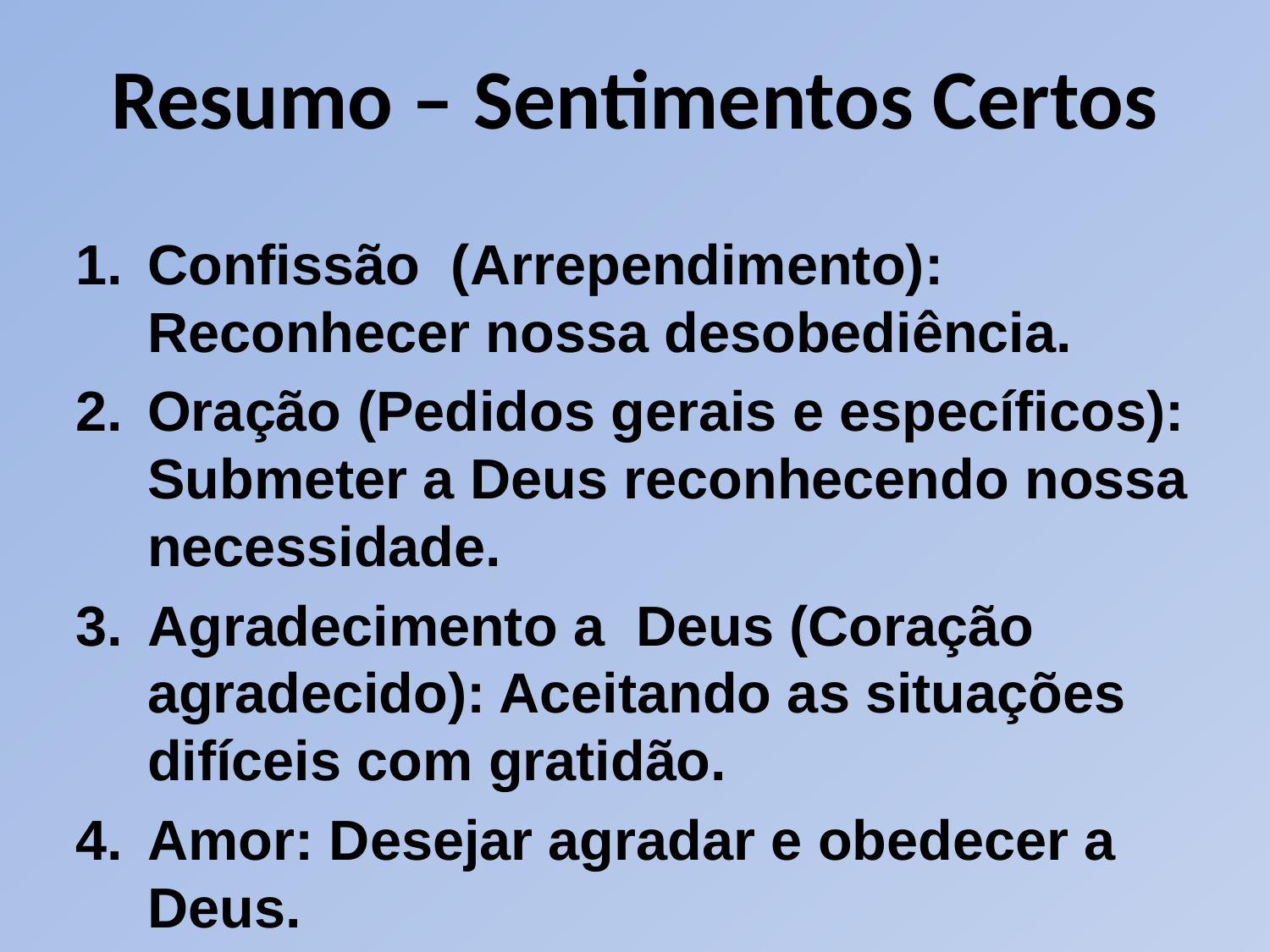

# Resumo – Sentimentos Certos
Confissão  (Arrependimento): Reconhecer nossa desobediência.
Oração (Pedidos gerais e específicos): Submeter a Deus reconhecendo nossa necessidade.
Agradecimento a  Deus (Coração agradecido): Aceitando as situações difíceis com gratidão.
Amor: Desejar agradar e obedecer a Deus.